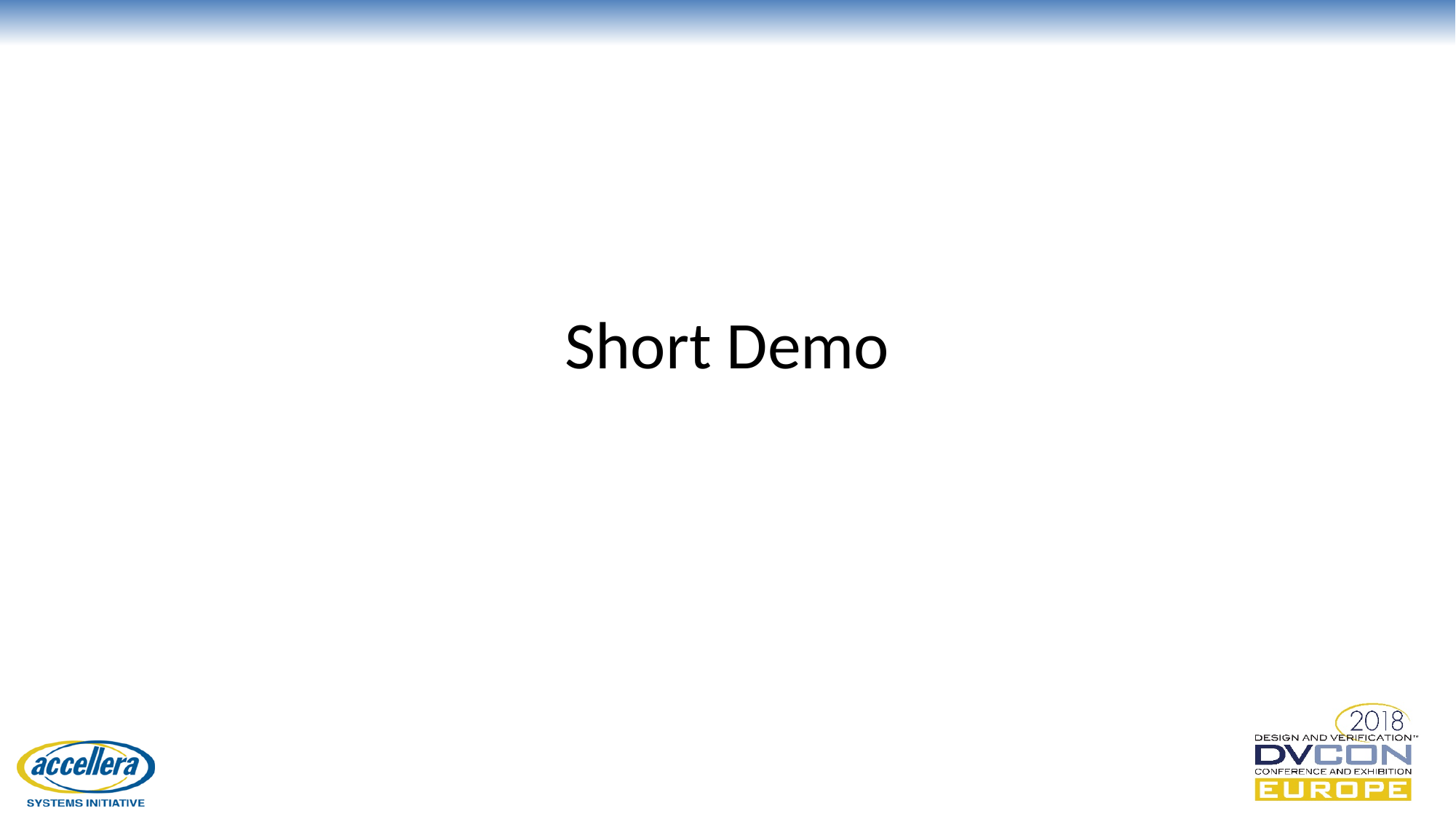

# Short Demo

© Accellera Systems Initiative
38